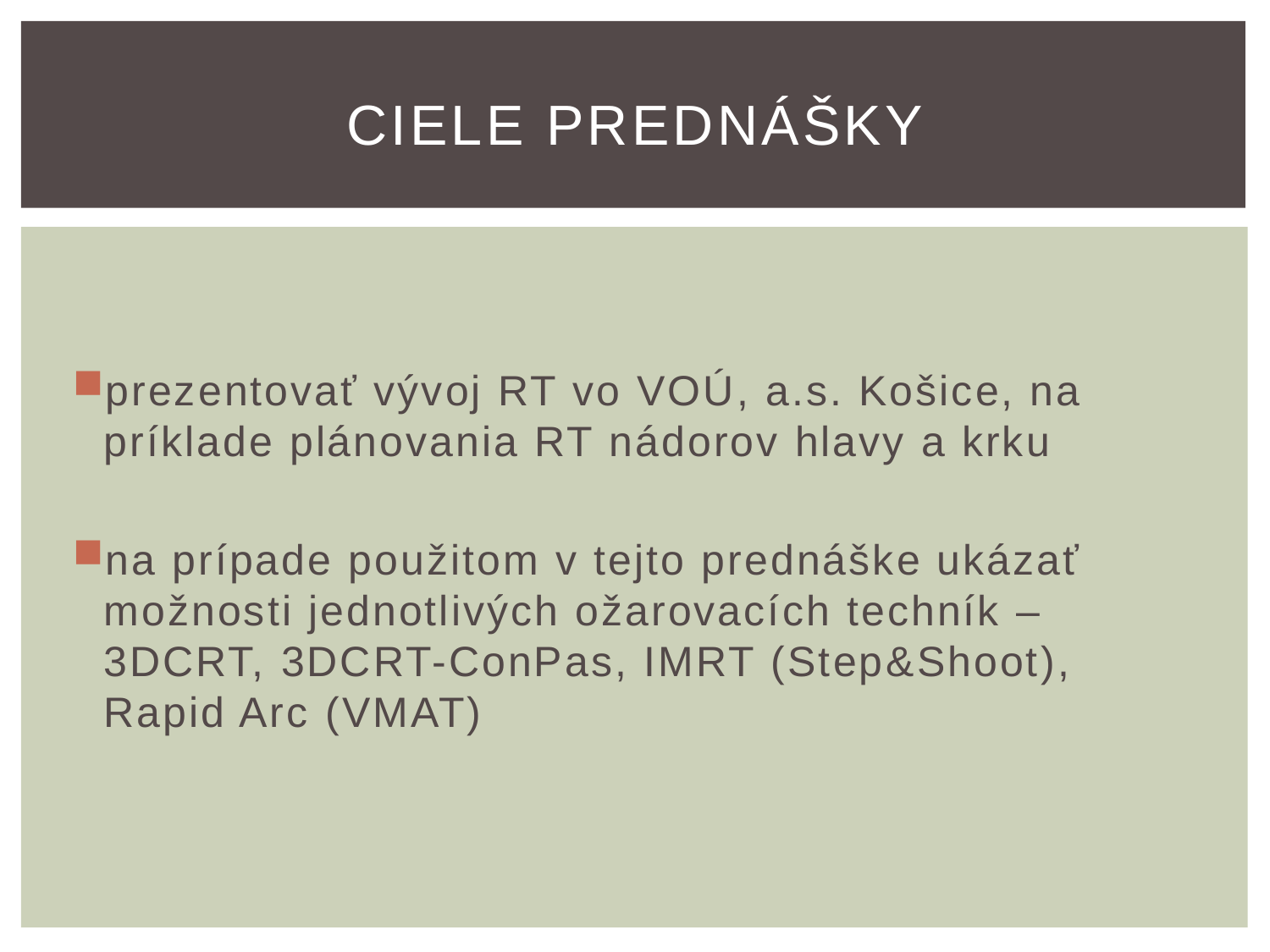

# Ciele prednášky

prezentovať vývoj RT vo VOÚ, a.s. Košice, na príklade plánovania RT nádorov hlavy a krku

na prípade použitom v tejto prednáške ukázať možnosti jednotlivých ožarovacích techník – 3DCRT, 3DCRT-ConPas, IMRT (Step&Shoot), Rapid Arc (VMAT)